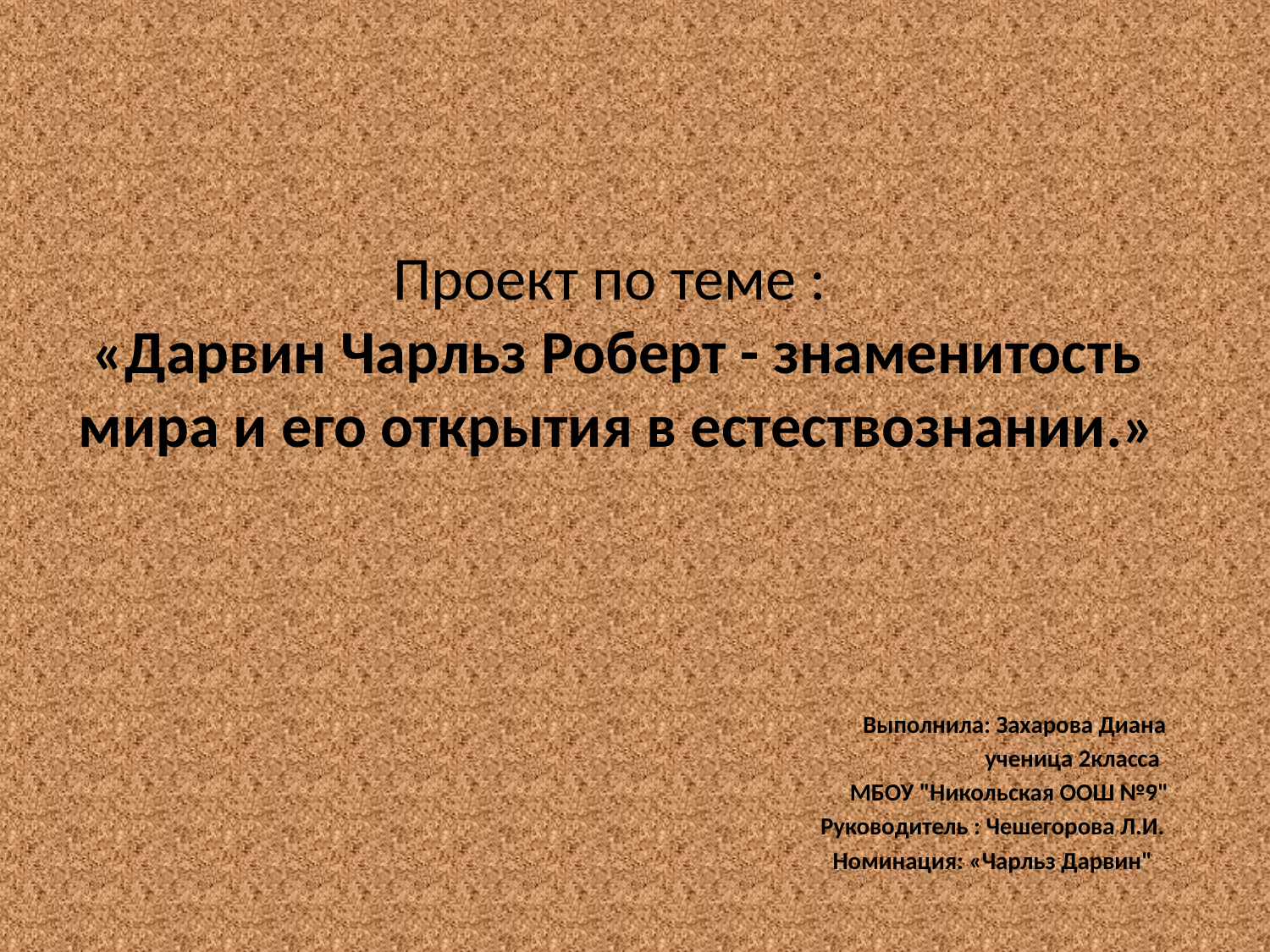

# Проект по теме : «Дарвин Чарльз Роберт - знаменитость мира и его открытия в естествознании.»

                                                                                                           Выполнила: Захарова Диана
                                                                                                                                ученица 2класса
                                                                                                         МБОУ "Никольская ООШ №9"
                                                                                                   Руководитель : Чешегорова Л.И.
                                                                                                   Номинация: «Чарльз Дарвин"